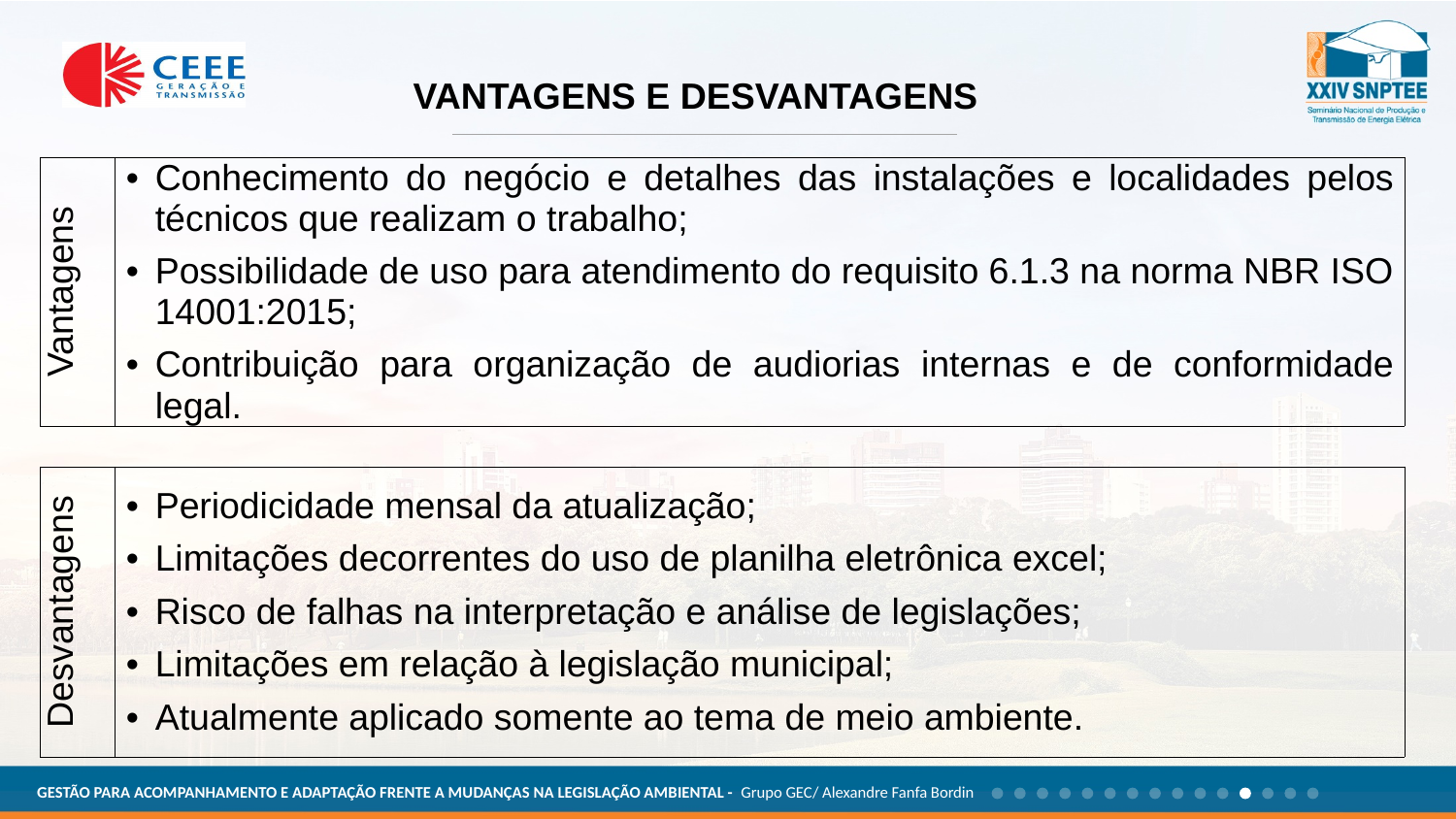

VANTAGENS E DESVANTAGENS
| Vantagens | Conhecimento do negócio e detalhes das instalações e localidades pelos técnicos que realizam o trabalho; Possibilidade de uso para atendimento do requisito 6.1.3 na norma NBR ISO 14001:2015; Contribuição para organização de audiorias internas e de conformidade legal. |
| --- | --- |
| Desvantagens | Periodicidade mensal da atualização; Limitações decorrentes do uso de planilha eletrônica excel; Risco de falhas na interpretação e análise de legislações; Limitações em relação à legislação municipal; Atualmente aplicado somente ao tema de meio ambiente. |
| --- | --- |